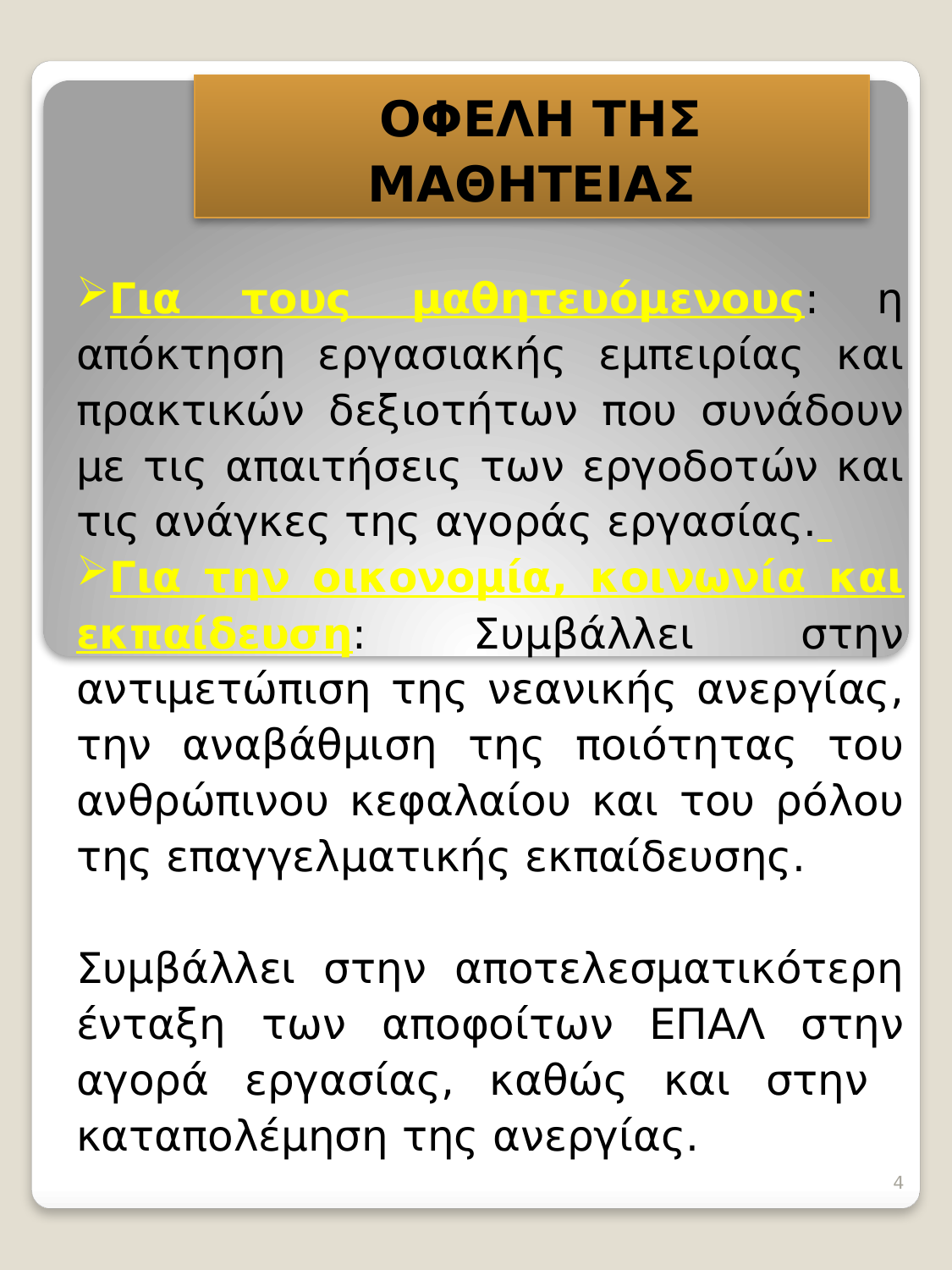

ΟΦΕΛΗ ΤΗΣ ΜΑΘΗΤΕΙΑΣ
Για τους μαθητευόμενους: η απόκτηση εργασιακής εμπειρίας και πρακτικών δεξιοτήτων που συνάδουν με τις απαιτήσεις των εργοδοτών και τις ανάγκες της αγοράς εργασίας.
Για την οικονομία, κοινωνία και εκπαίδευση: Συμβάλλει στην αντιμετώπιση της νεανικής ανεργίας, την αναβάθμιση της ποιότητας του ανθρώπινου κεφαλαίου και του ρόλου της επαγγελματικής εκπαίδευσης.

Συμβάλλει στην αποτελεσματικότερη ένταξη των αποφοίτων ΕΠΑΛ στην αγορά εργασίας, καθώς και στην  καταπολέμηση της ανεργίας.

4